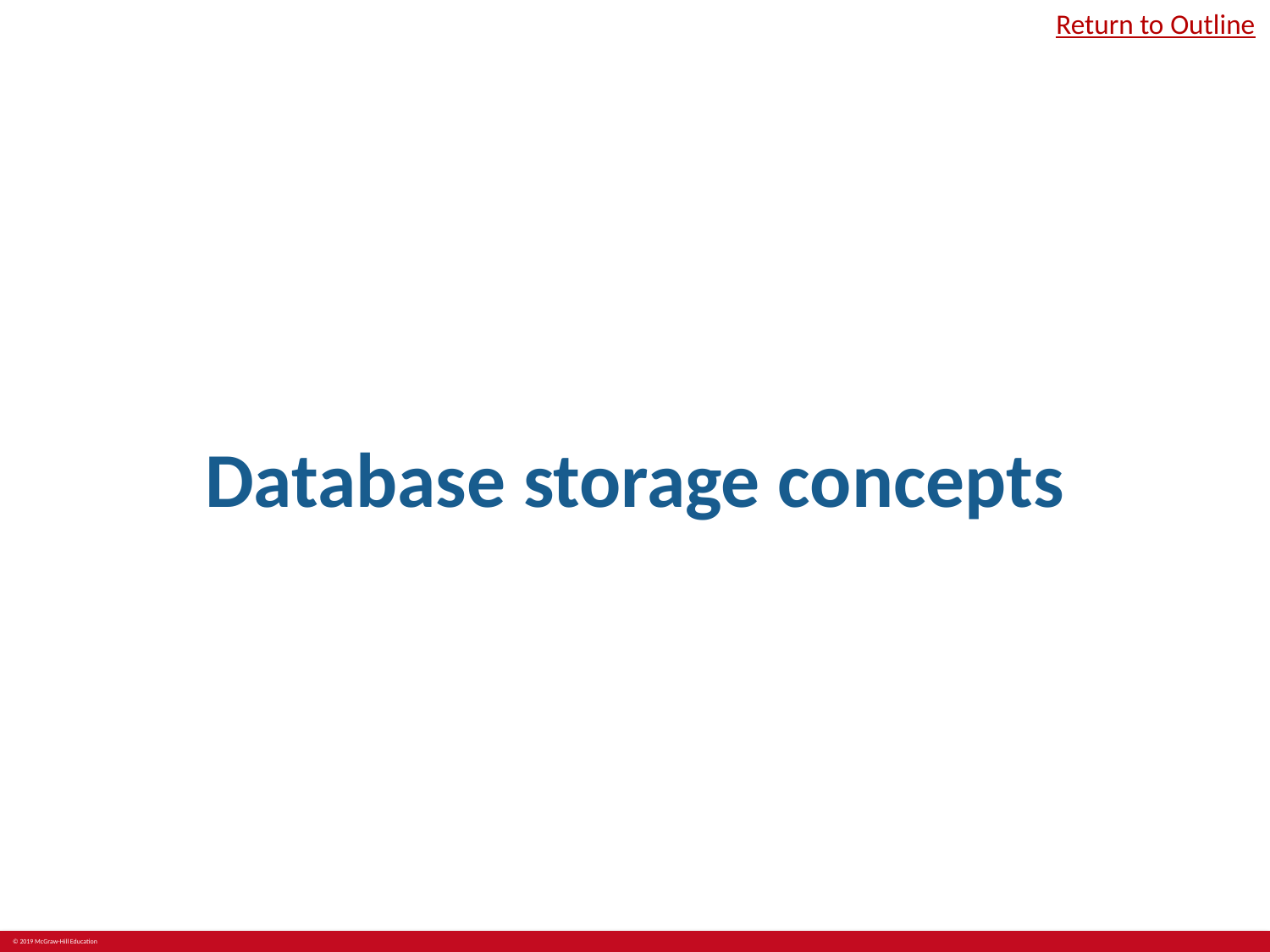

Return to Outline
# Database storage concepts